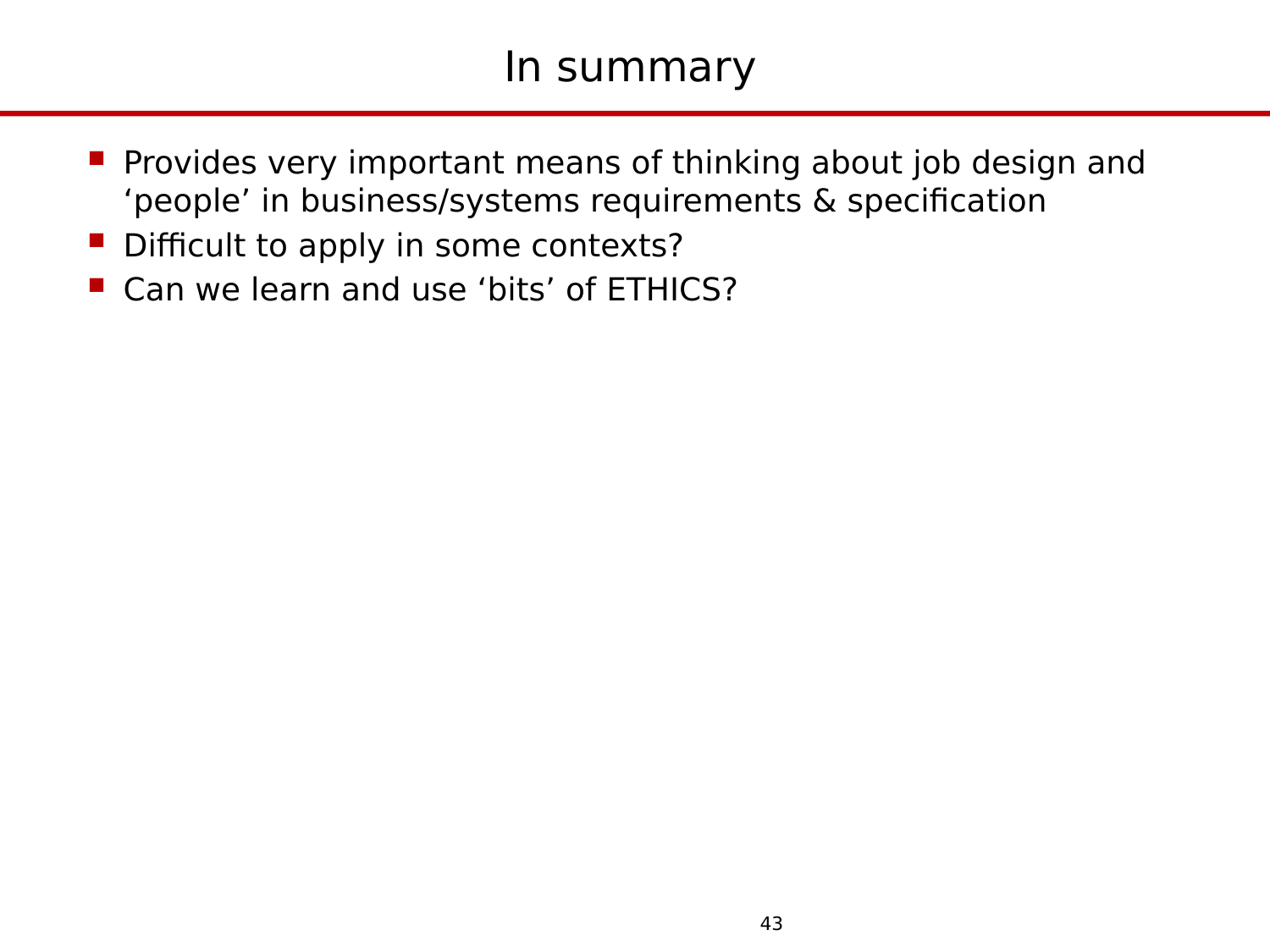

# In summary
Provides very important means of thinking about job design and ‘people’ in business/systems requirements & specification
Difficult to apply in some contexts?
Can we learn and use ‘bits’ of ETHICS?
43